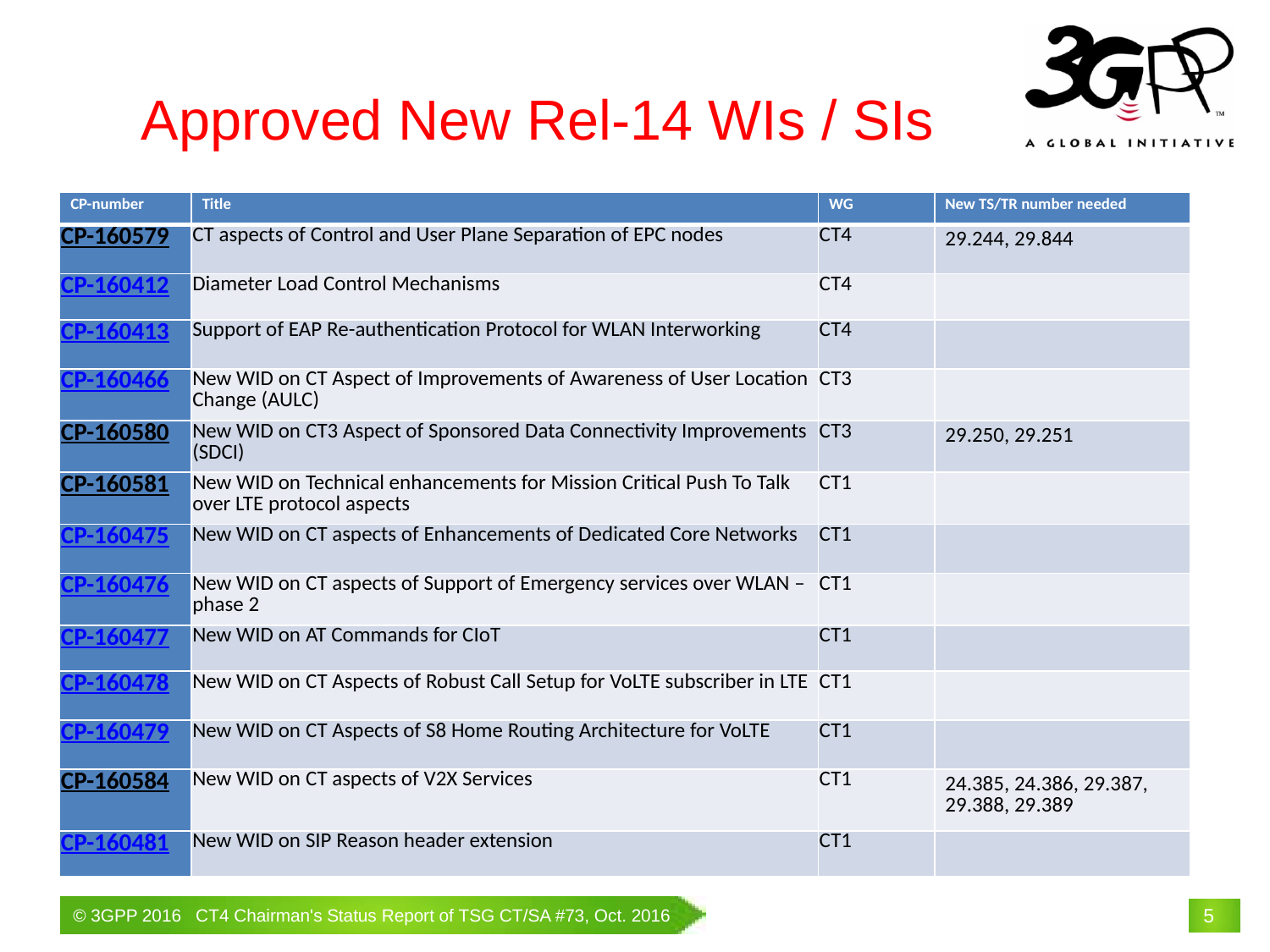

# Approved New Rel-14 WIs / SIs
| CP-number | Title | WG | New TS/TR number needed |
| --- | --- | --- | --- |
| CP-160579 | CT aspects of Control and User Plane Separation of EPC nodes | CT4 | 29.244, 29.844 |
| CP-160412 | Diameter Load Control Mechanisms | CT4 |  |
| CP-160413 | Support of EAP Re-authentication Protocol for WLAN Interworking | CT4 |  |
| CP-160466 | New WID on CT Aspect of Improvements of Awareness of User Location Change (AULC) | CT3 |  |
| CP-160580 | New WID on CT3 Aspect of Sponsored Data Connectivity Improvements (SDCI) | CT3 | 29.250, 29.251 |
| CP-160581 | New WID on Technical enhancements for Mission Critical Push To Talk over LTE protocol aspects | CT1 |  |
| CP-160475 | New WID on CT aspects of Enhancements of Dedicated Core Networks | CT1 |  |
| CP-160476 | New WID on CT aspects of Support of Emergency services over WLAN – phase 2 | CT1 |  |
| CP-160477 | New WID on AT Commands for CIoT | CT1 |  |
| CP-160478 | New WID on CT Aspects of Robust Call Setup for VoLTE subscriber in LTE | CT1 |  |
| CP-160479 | New WID on CT Aspects of S8 Home Routing Architecture for VoLTE | CT1 |  |
| CP-160584 | New WID on CT aspects of V2X Services | CT1 | 24.385, 24.386, 29.387, 29.388, 29.389 |
| CP-160481 | New WID on SIP Reason header extension | CT1 |  |